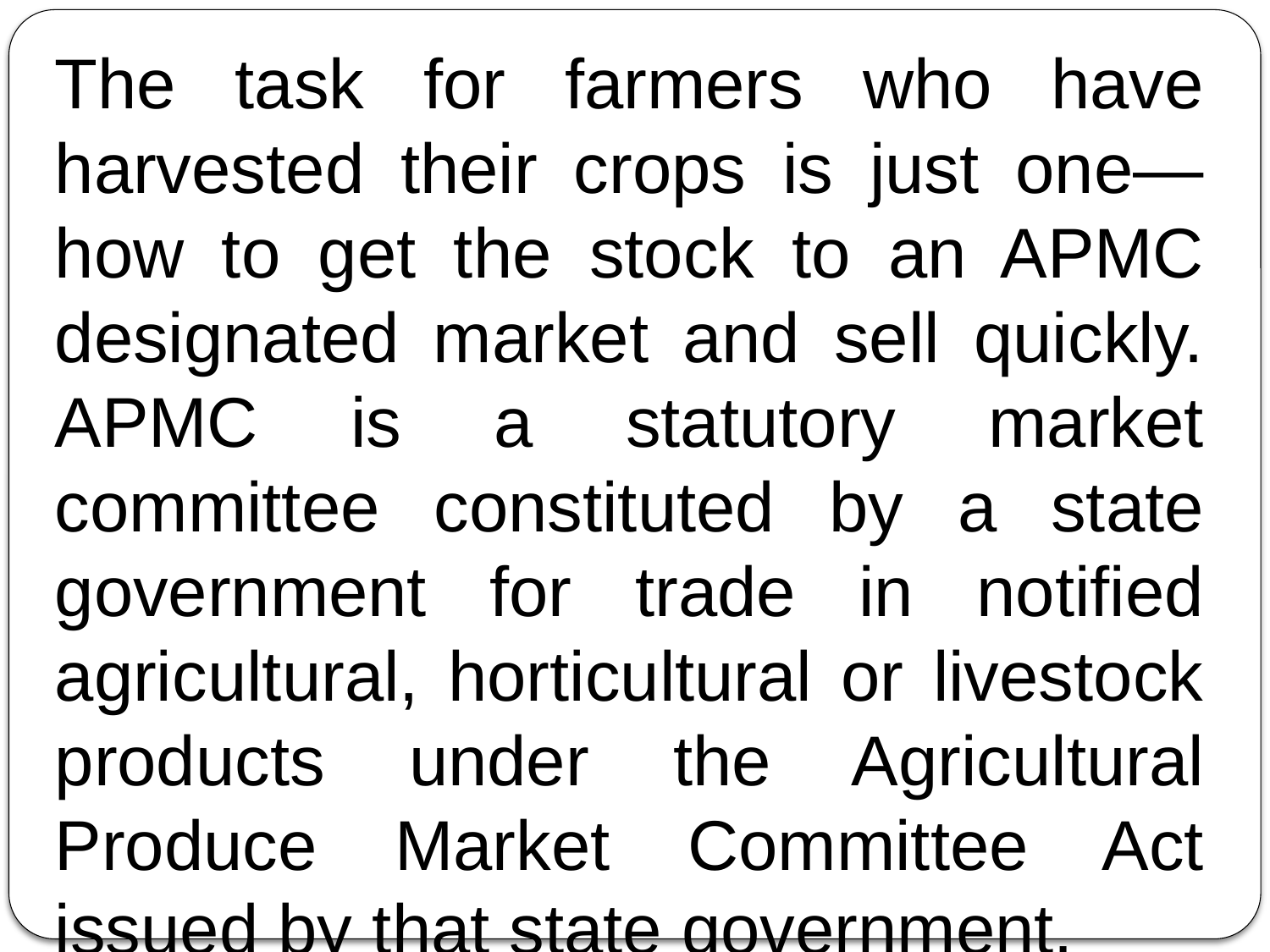

The task for farmers who have harvested their crops is just one—how to get the stock to an APMC designated market and sell quickly. APMC is a statutory market committee constituted by a state government for trade in notified agricultural, horticultural or livestock products under the Agricultural Produce Market Committee Act issued by that state government.